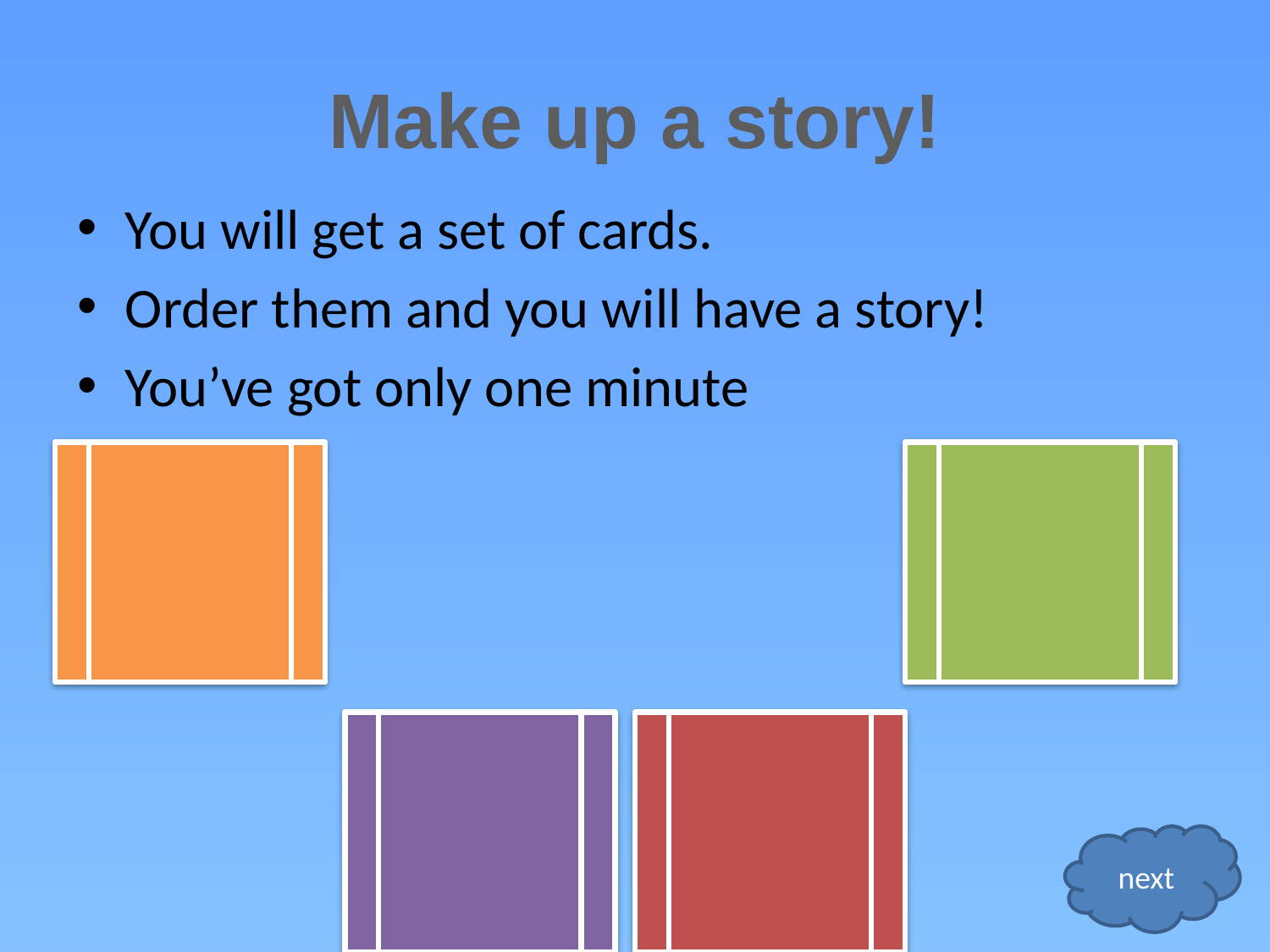

# Make up a story!
You will get a set of cards.
Order them and you will have a story!
You’ve got only one minute

next